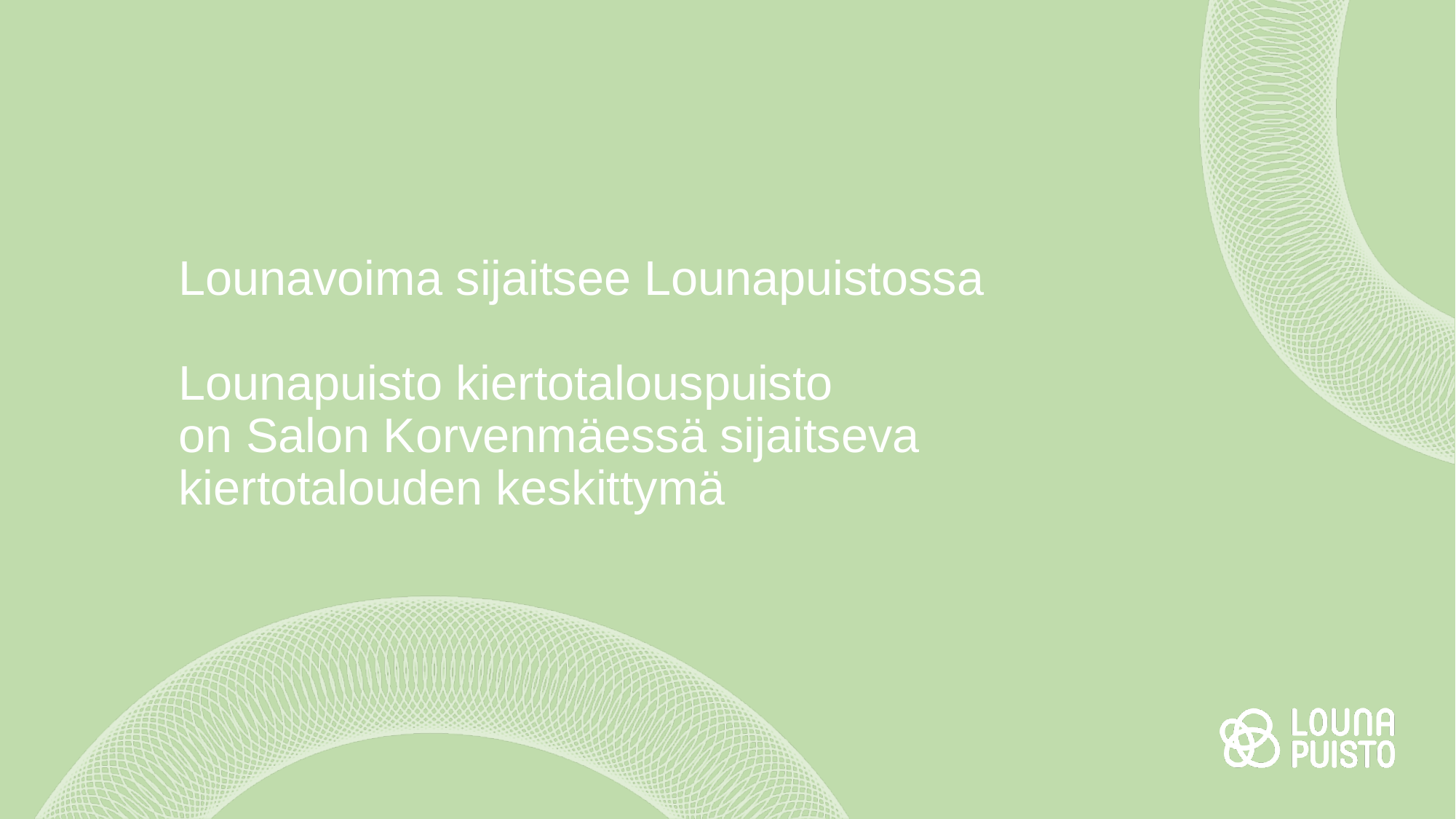

# Lounavoima sijaitsee Lounapuistossa Lounapuisto kiertotalouspuisto on Salon Korvenmäessä sijaitseva kiertotalouden keskittymä